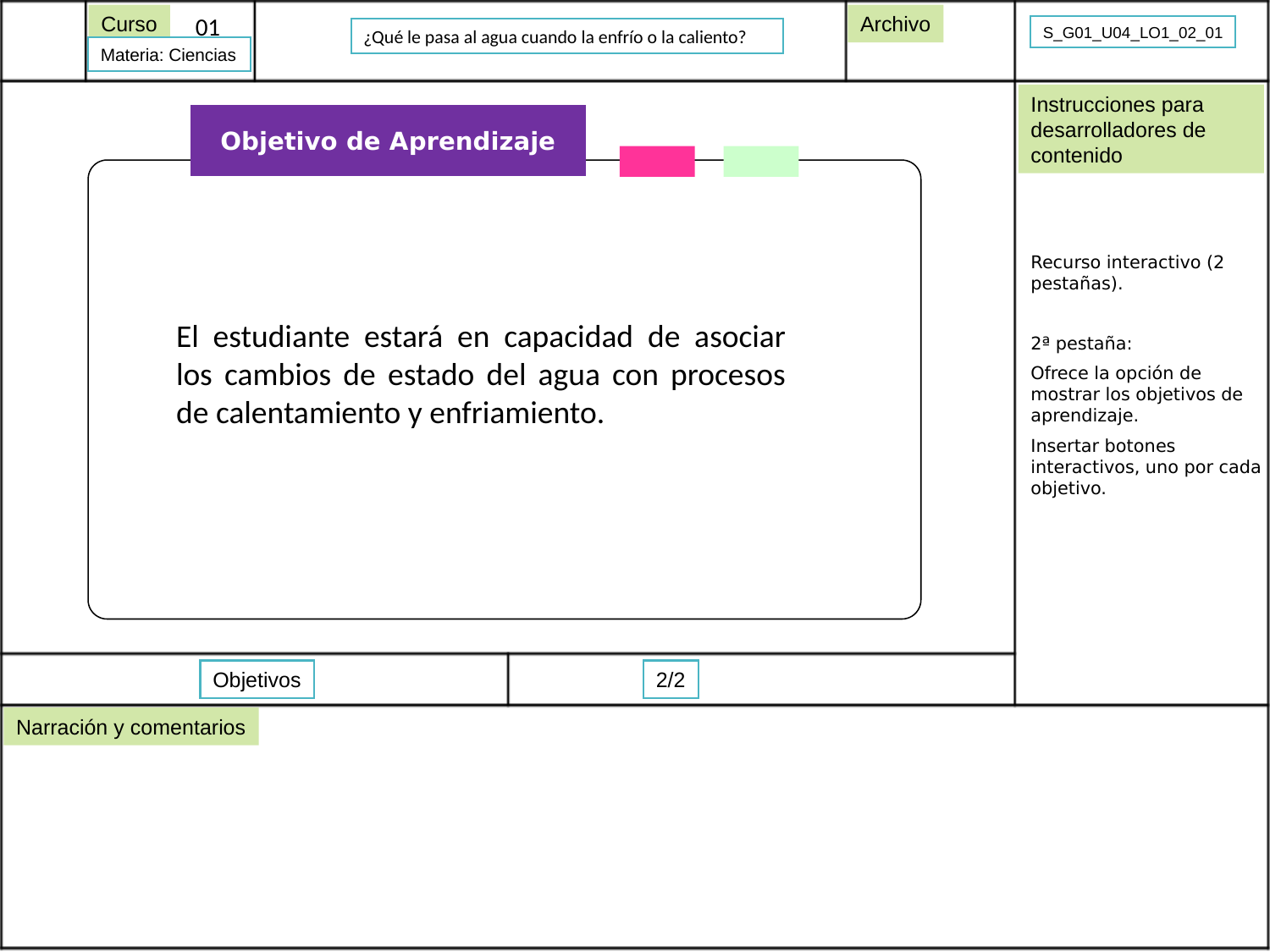

Archivo
Curso
01
S_G01_U04_LO1_02_01
¿Qué le pasa al agua cuando la enfrío o la caliento?
Materia: Ciencias
Instrucciones para desarrolladores de contenido
Objetivo de Aprendizaje

Recurso interactivo (2 pestañas).

2ª pestaña:
Ofrece la opción de mostrar los objetivos de aprendizaje.
Insertar botones interactivos, uno por cada objetivo.
El estudiante estará en capacidad de asociar los cambios de estado del agua con procesos de calentamiento y enfriamiento.
Objetivos
1/1
1/3
2/3
2/2
Narración y comentarios